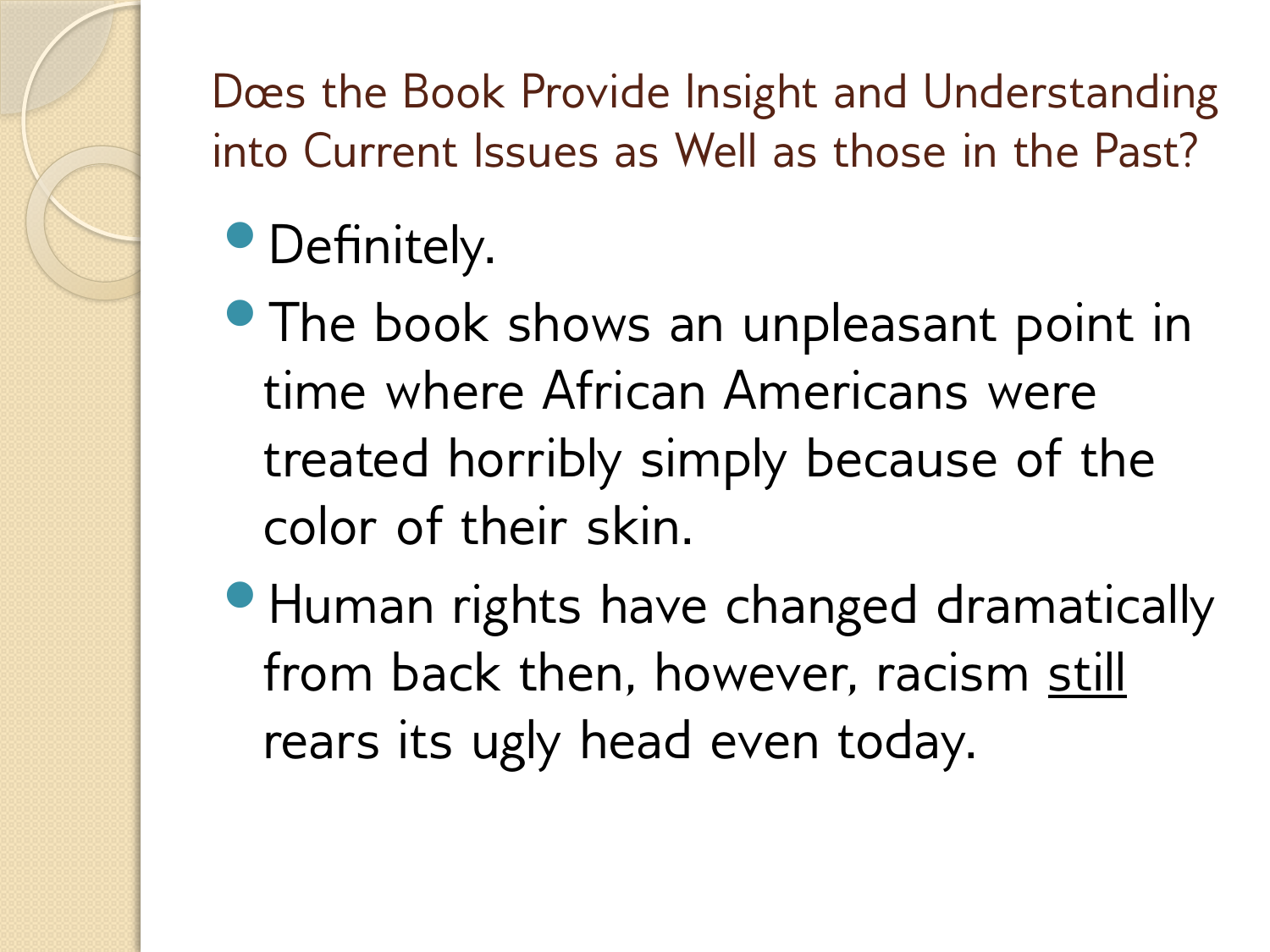

# Does the Book Provide Insight and Understanding into Current Issues as Well as those in the Past?
Definitely.
The book shows an unpleasant point in time where African Americans were treated horribly simply because of the color of their skin.
Human rights have changed dramatically from back then, however, racism still rears its ugly head even today.